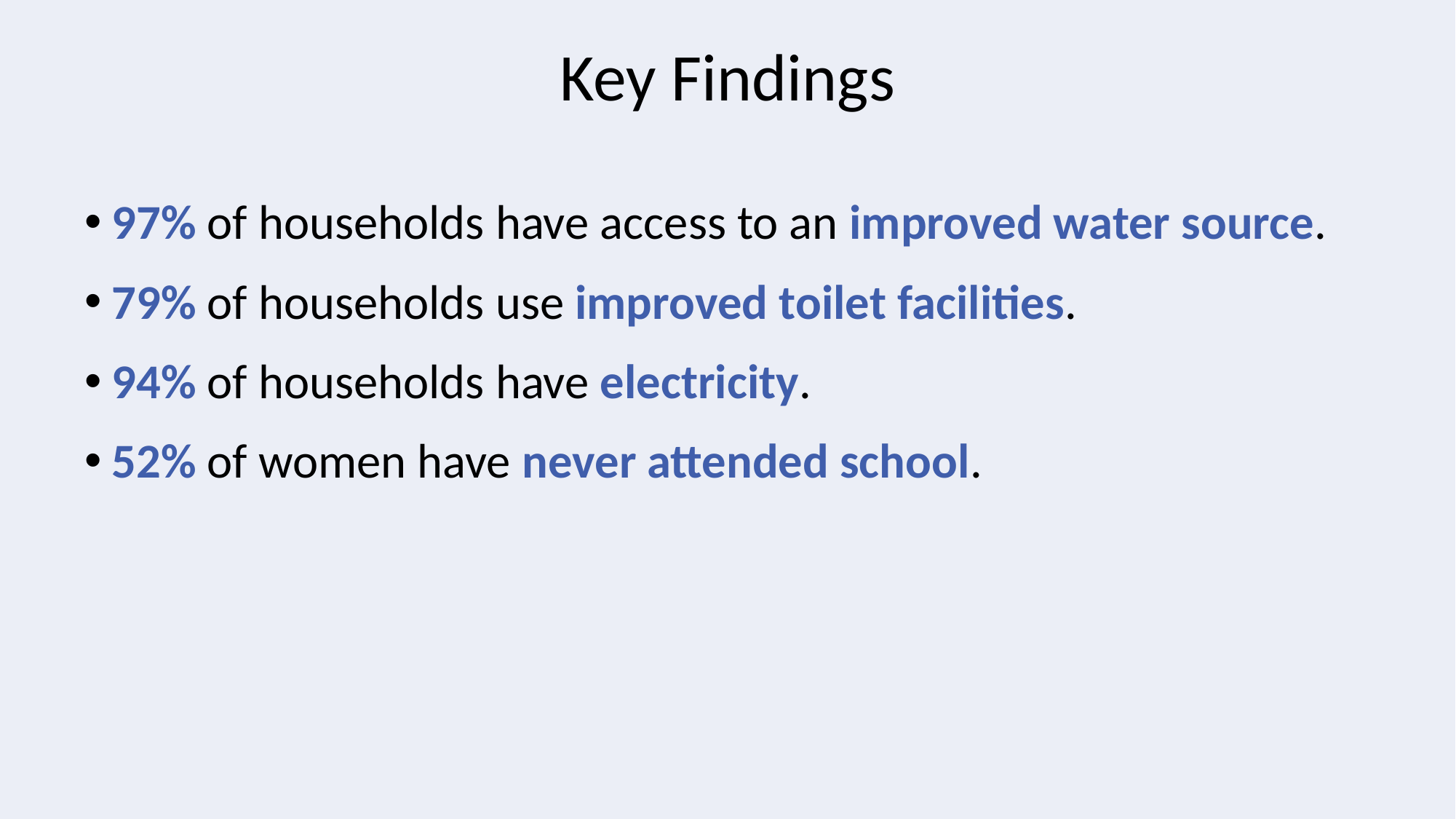

# Key Findings
97% of households have access to an improved water source.
79% of households use improved toilet facilities.
94% of households have electricity.
52% of women have never attended school.